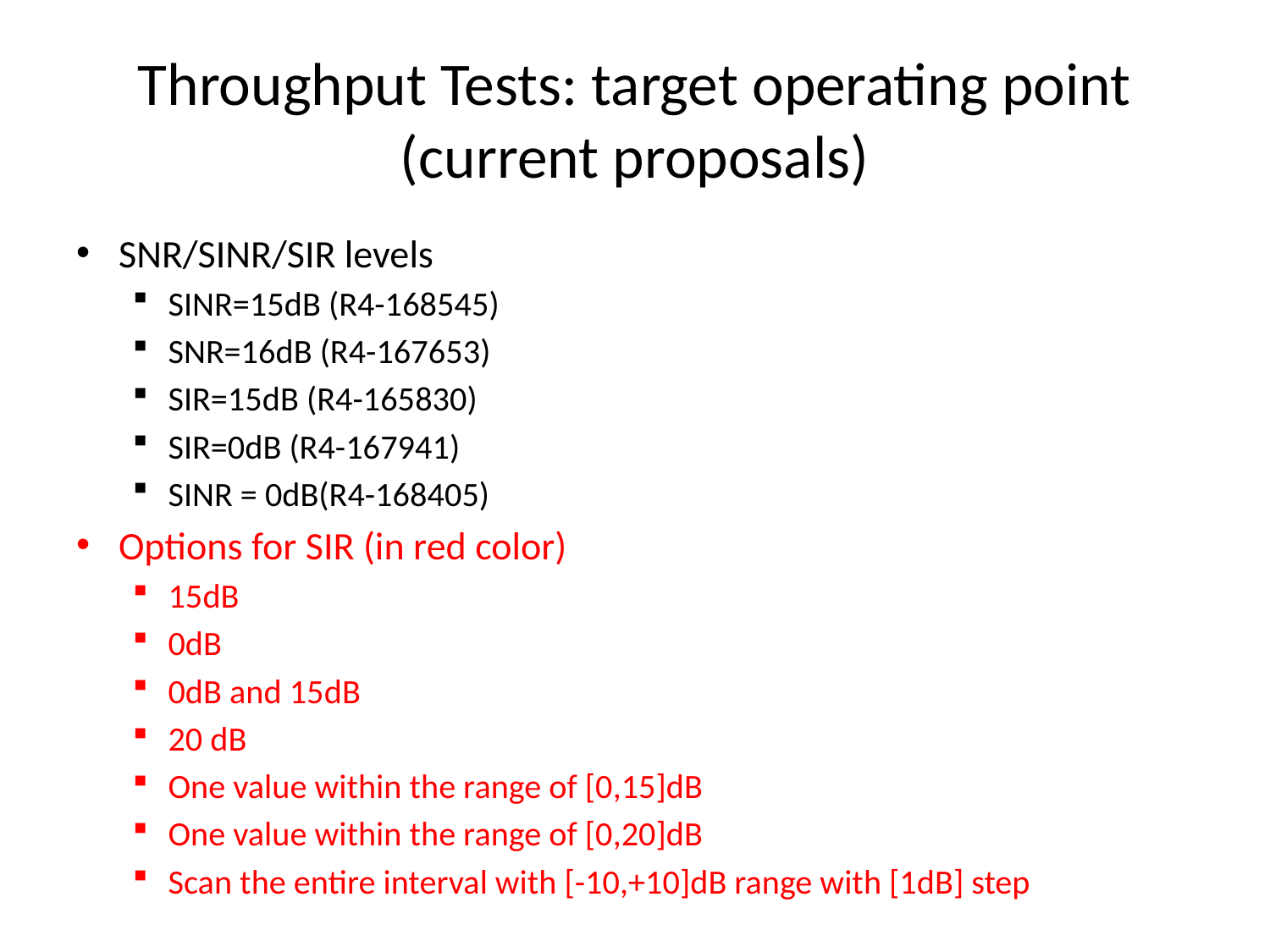

# Throughput Tests: target operating point (current proposals)
SNR/SINR/SIR levels
SINR=15dB (R4-168545)
SNR=16dB (R4-167653)
SIR=15dB (R4-165830)
SIR=0dB (R4-167941)
SINR = 0dB(R4-168405)
Options for SIR (in red color)
15dB
0dB
0dB and 15dB
20 dB
One value within the range of [0,15]dB
One value within the range of [0,20]dB
Scan the entire interval with [-10,+10]dB range with [1dB] step